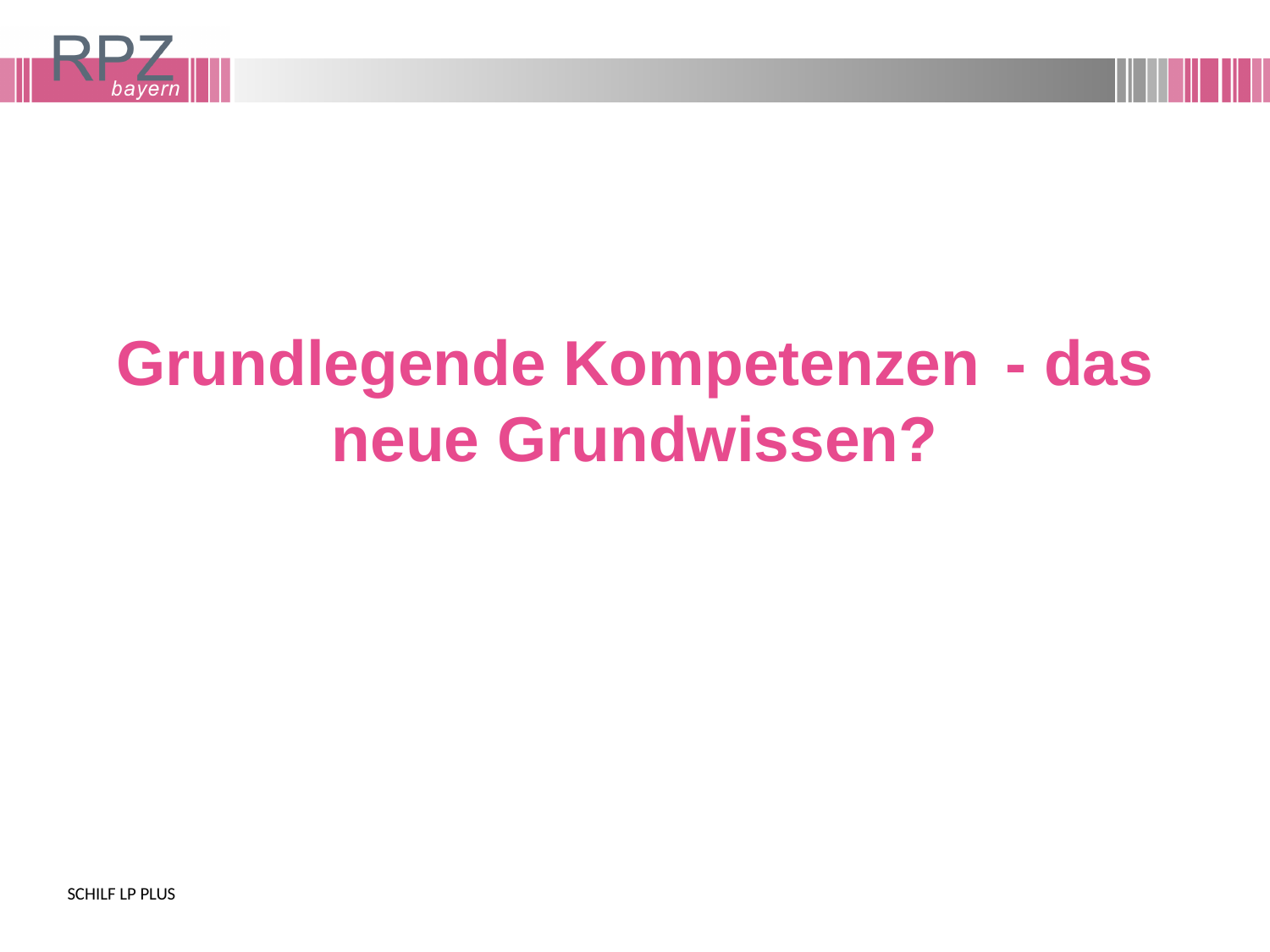

# Grundlegende Kompetenzen	- das neue Grundwissen?